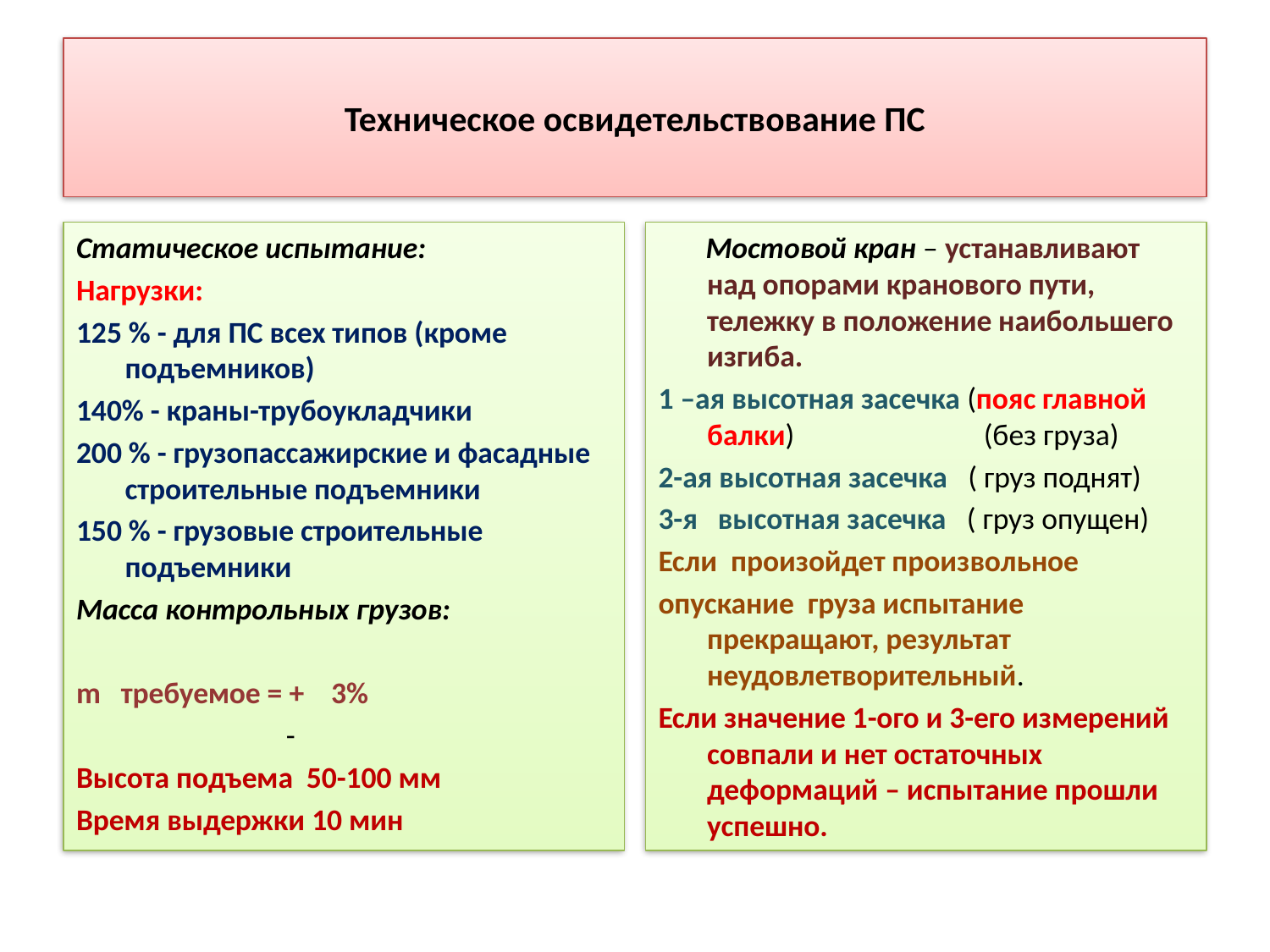

# Техническое освидетельствование ПС
Статическое испытание:
Нагрузки:
125 % - для ПС всех типов (кроме подъемников)
140% - краны-трубоукладчики
200 % - грузопассажирские и фасадные строительные подъемники
150 % - грузовые строительные подъемники
Масса контрольных грузов:

m   требуемое = +    3%
                               -
Высота подъема  50-100 мм
Время выдержки 10 мин

       Мостовой кран – устанавливают над опорами кранового пути, тележку в положение наибольшего изгиба.
1 –ая высотная засечка (пояс главной балки)                            (без груза)
2-ая высотная засечка   ( груз поднят)
3-я   высотная засечка   ( груз опущен)
Если  произойдет произвольное
опускание  груза испытание прекращают, результат неудовлетворительный.
Если значение 1-ого и 3-его измерений совпали и нет остаточных деформаций – испытание прошли успешно.